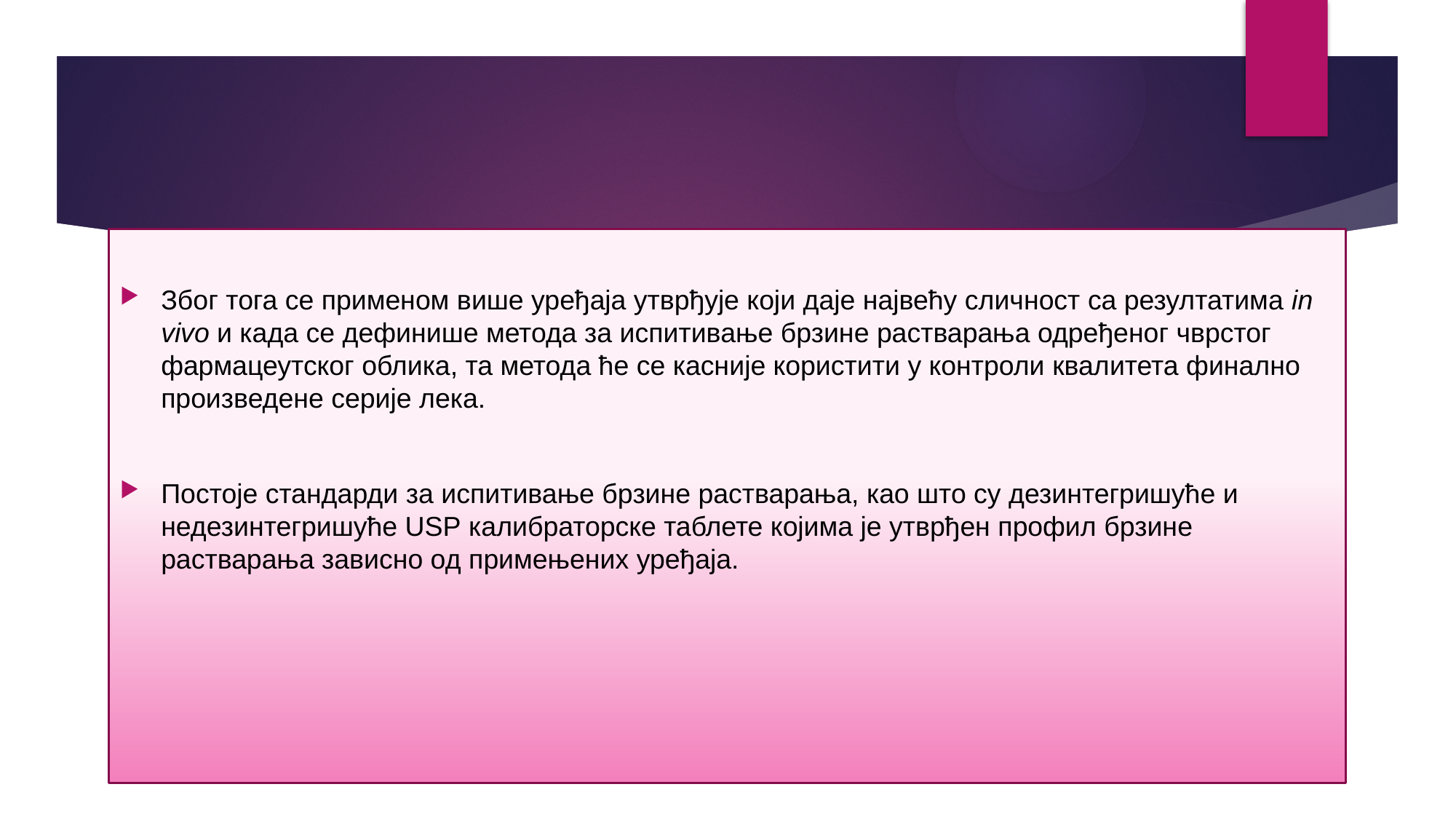

Због тога се применом више уређаја утврђује који даје највећу сличност са резултатима in vivo и када се дефинише метода за испитивање брзине растварања одређеног чврстог фармацеутског облика, та метода ће се касније користити у контроли квалитета финално произведене серије лека.

Постоје стандарди за испитивање брзине растварања, као што су дезинтегришуће и недезинтегришуће USP калибраторске таблете којима је утврђен профил брзине растварања зависно од примењених уређаја.